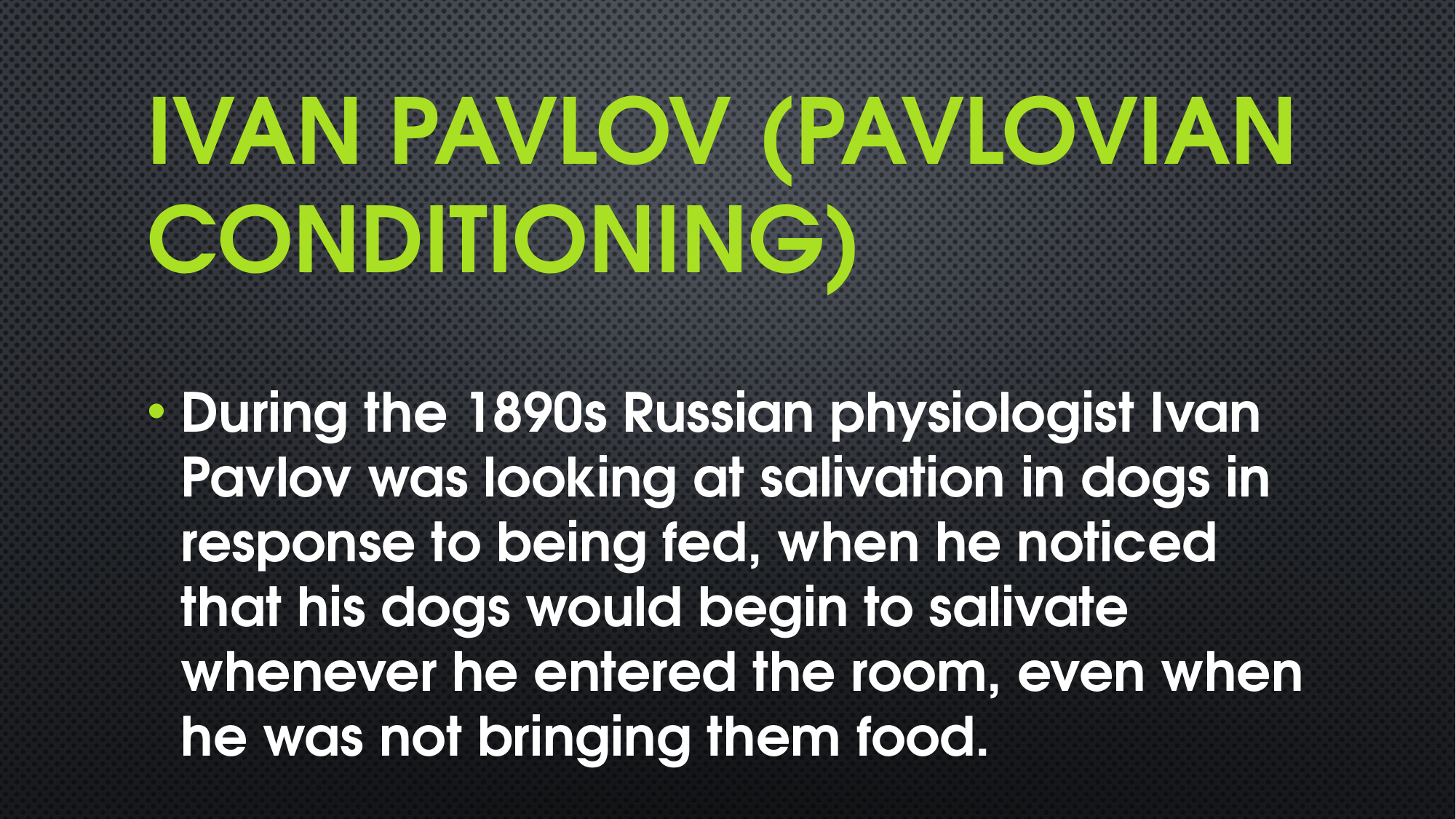

# Ivan Pavlov (pavlovian conditioning)
During the 1890s Russian physiologist Ivan Pavlov was looking at salivation in dogs in response to being fed, when he noticed that his dogs would begin to salivate whenever he entered the room, even when he was not bringing them food.